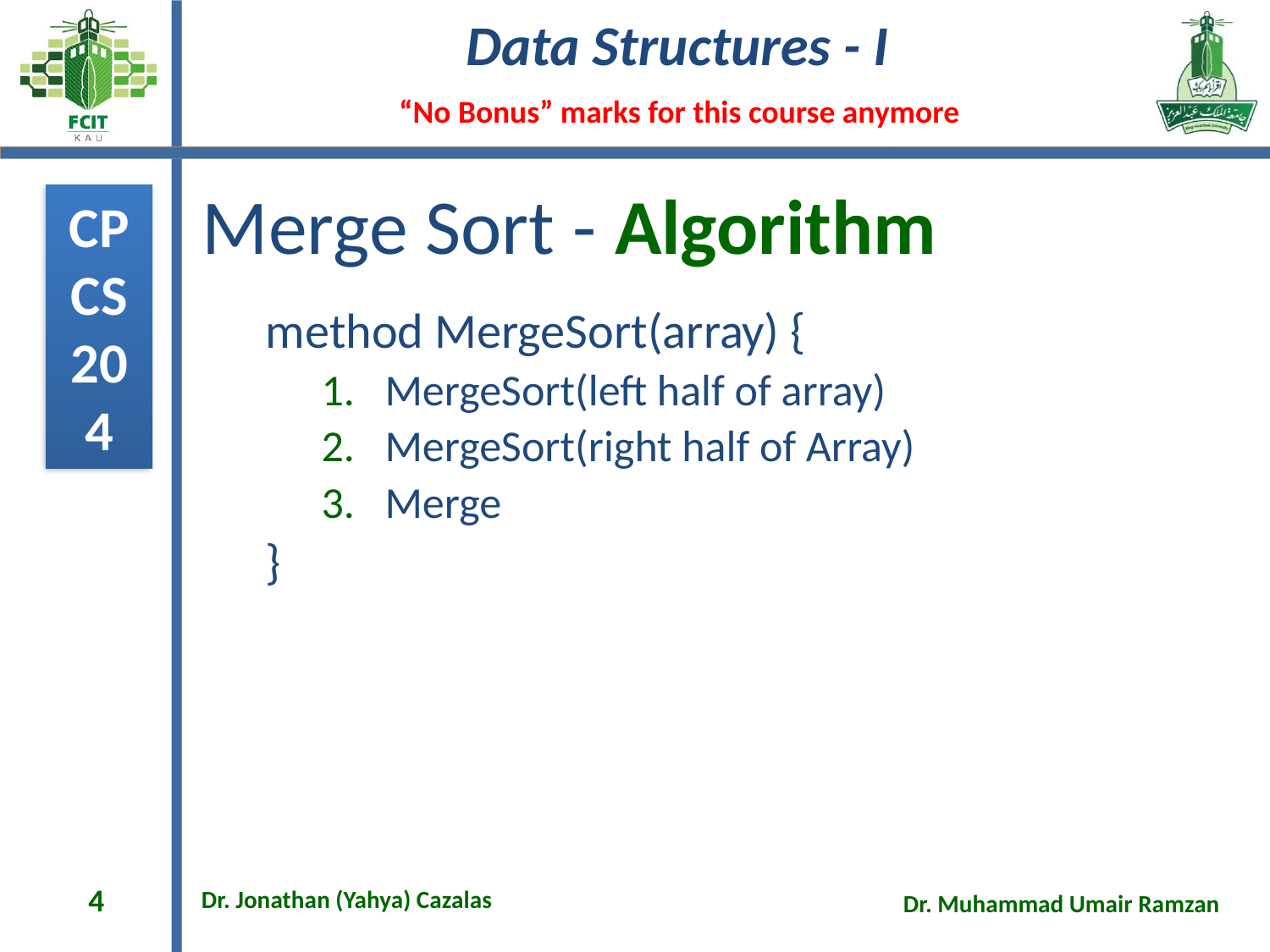

# Merge Sort - Algorithm
method MergeSort(array) {
MergeSort(left half of array)
MergeSort(right half of Array)
Merge
}
4